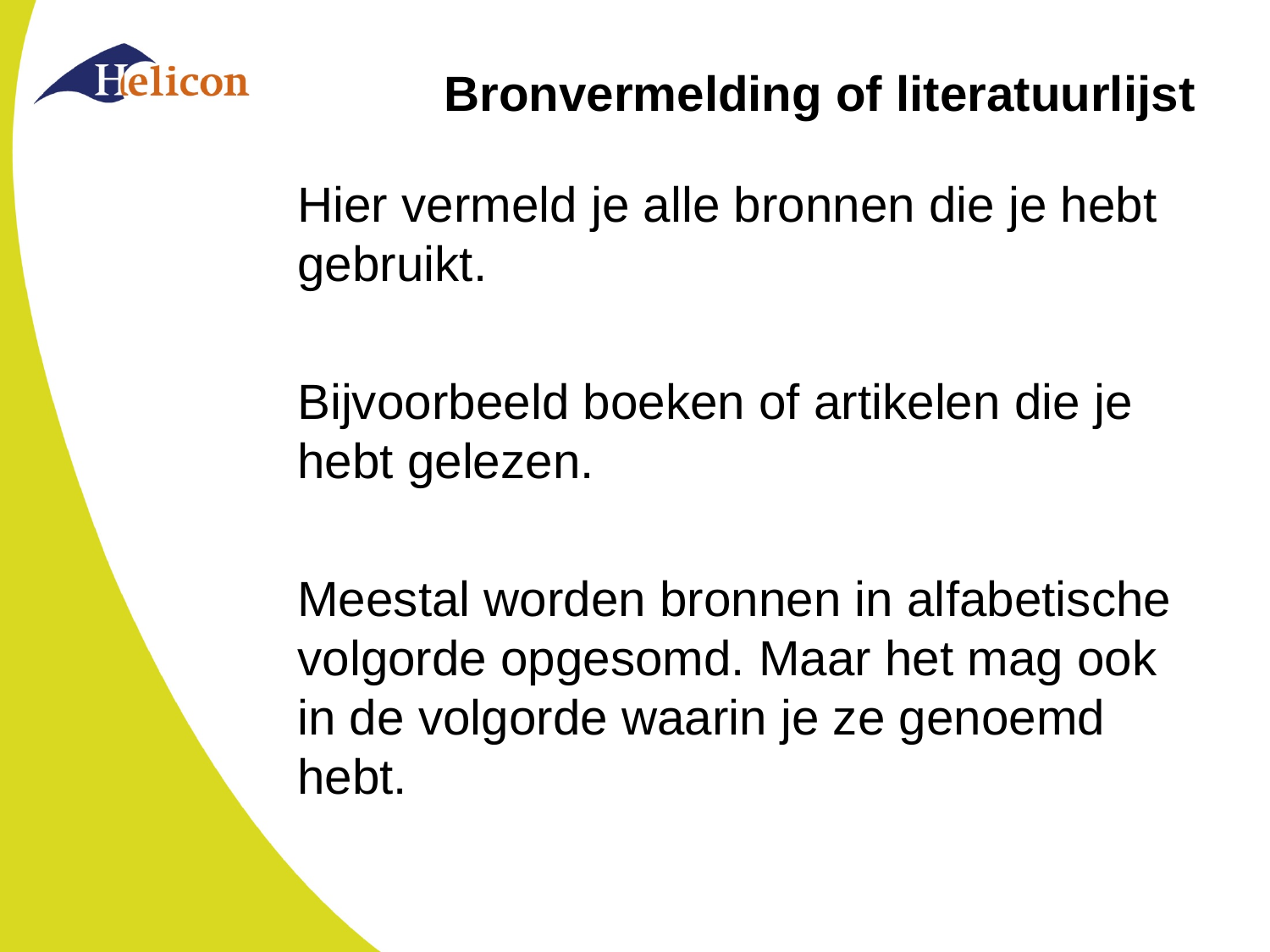

# Bronvermelding of literatuurlijst
Hier vermeld je alle bronnen die je hebt gebruikt.

Bijvoorbeeld boeken of artikelen die je hebt gelezen.

Meestal worden bronnen in alfabetische volgorde opgesomd. Maar het mag ook in de volgorde waarin je ze genoemd hebt.